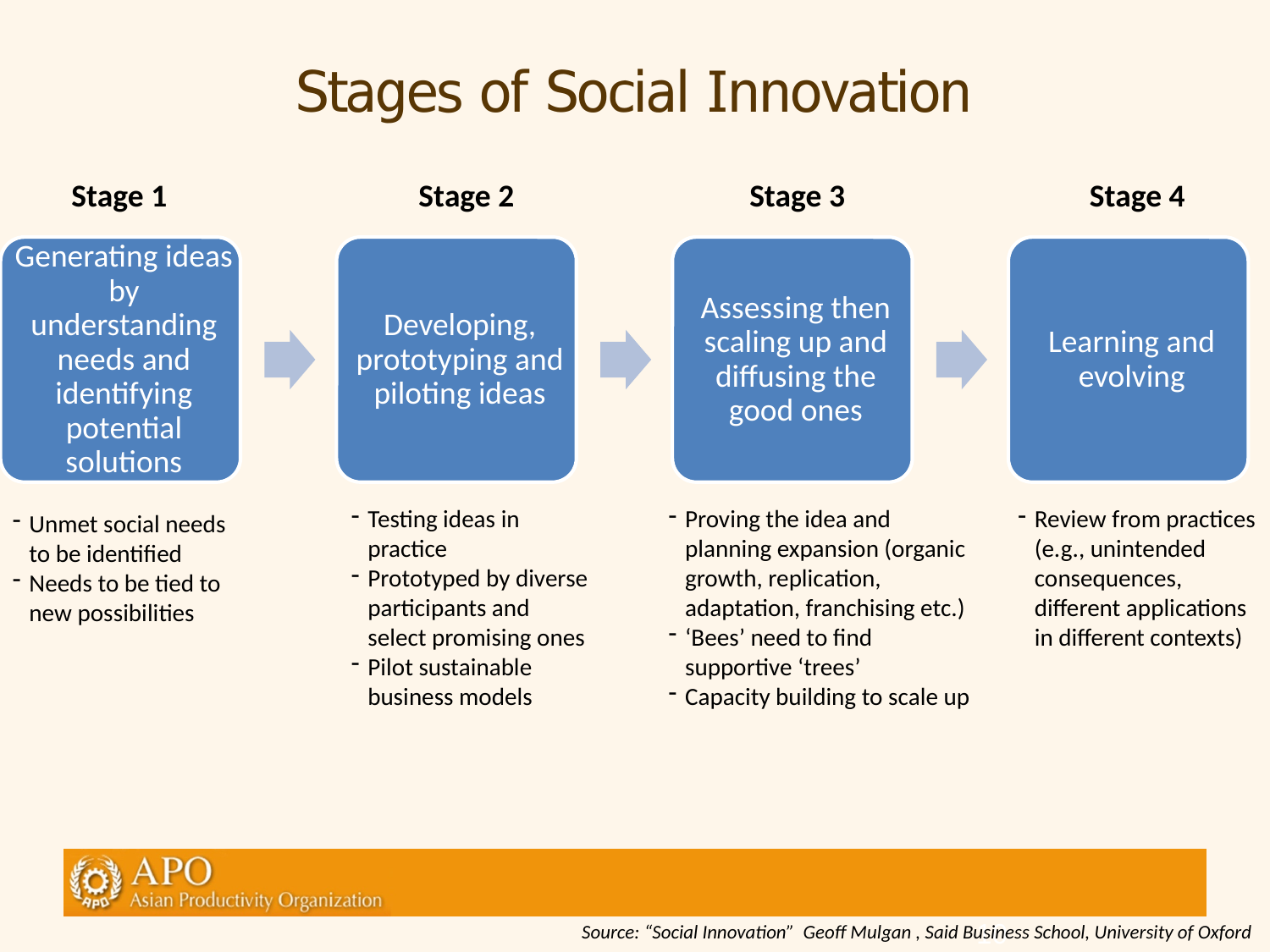

# Stages of Social Innovation
Generating ideas by understanding needs and identifying potential solutions

Developing, prototyping and piloting ideas

Assessing then scaling up and diffusing the good ones

Learning and evolving
Stage 1		             Stage 2		      Stage 3	                  Stage 4
Testing ideas in practice
Prototyped by diverse participants and select promising ones
Pilot sustainable business models
Proving the idea and planning expansion (organic growth, replication, adaptation, franchising etc.)
‘Bees’ need to find supportive ‘trees’
Capacity building to scale up
Review from practices (e.g., unintended consequences, different applications in different contexts)

Unmet social needs to be identified
Needs to be tied to new possibilities

10
Source: “Social Innovation”  Geoff Mulgan , Said Business School, University of Oxford